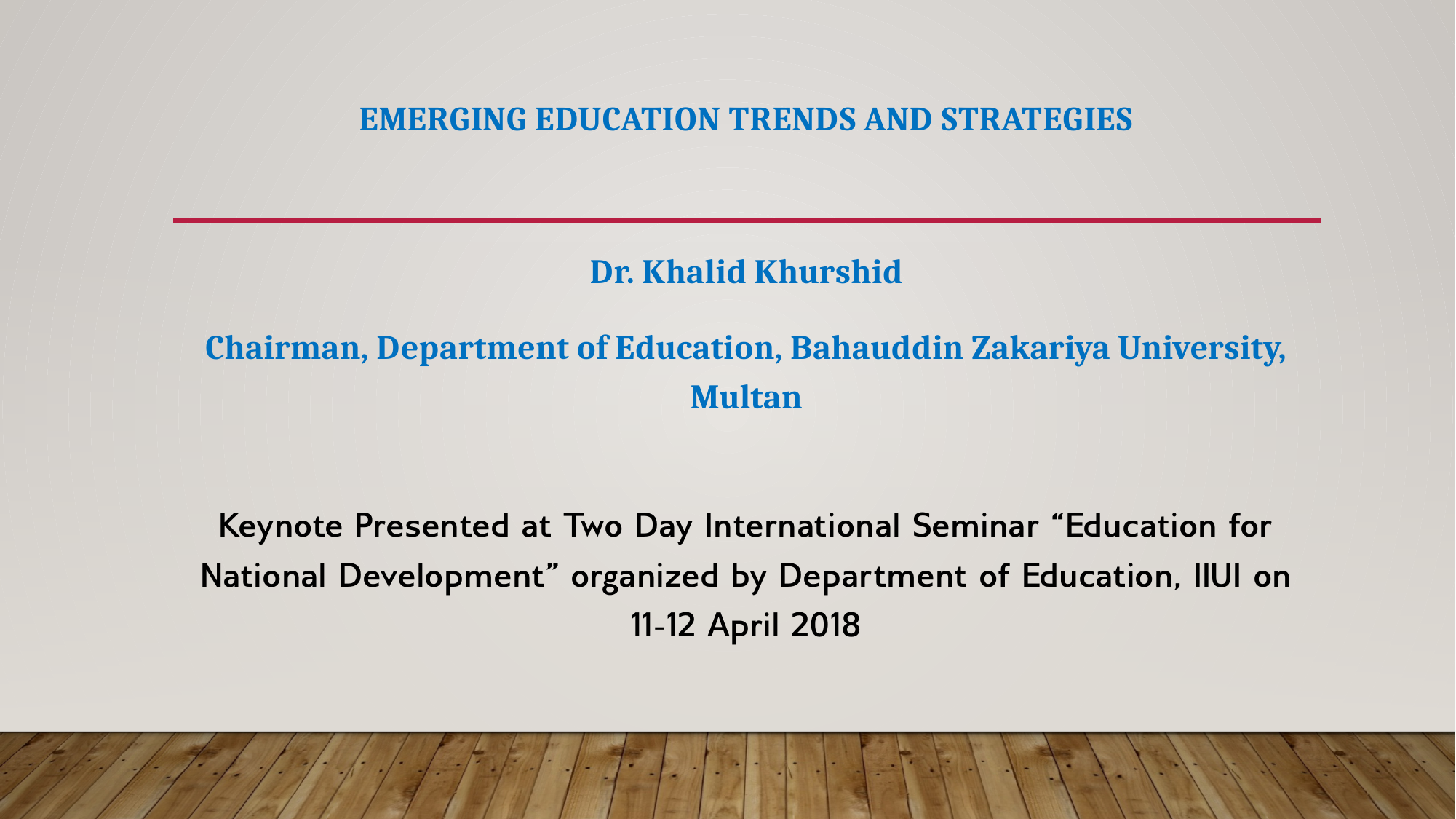

# Emerging Education Trends And Strategies
Dr. Khalid Khurshid
Chairman, Department of Education, Bahauddin Zakariya University, Multan

Keynote Presented at Two Day International Seminar “Education for National Development” organized by Department of Education, IIUI on 11-12 April 2018